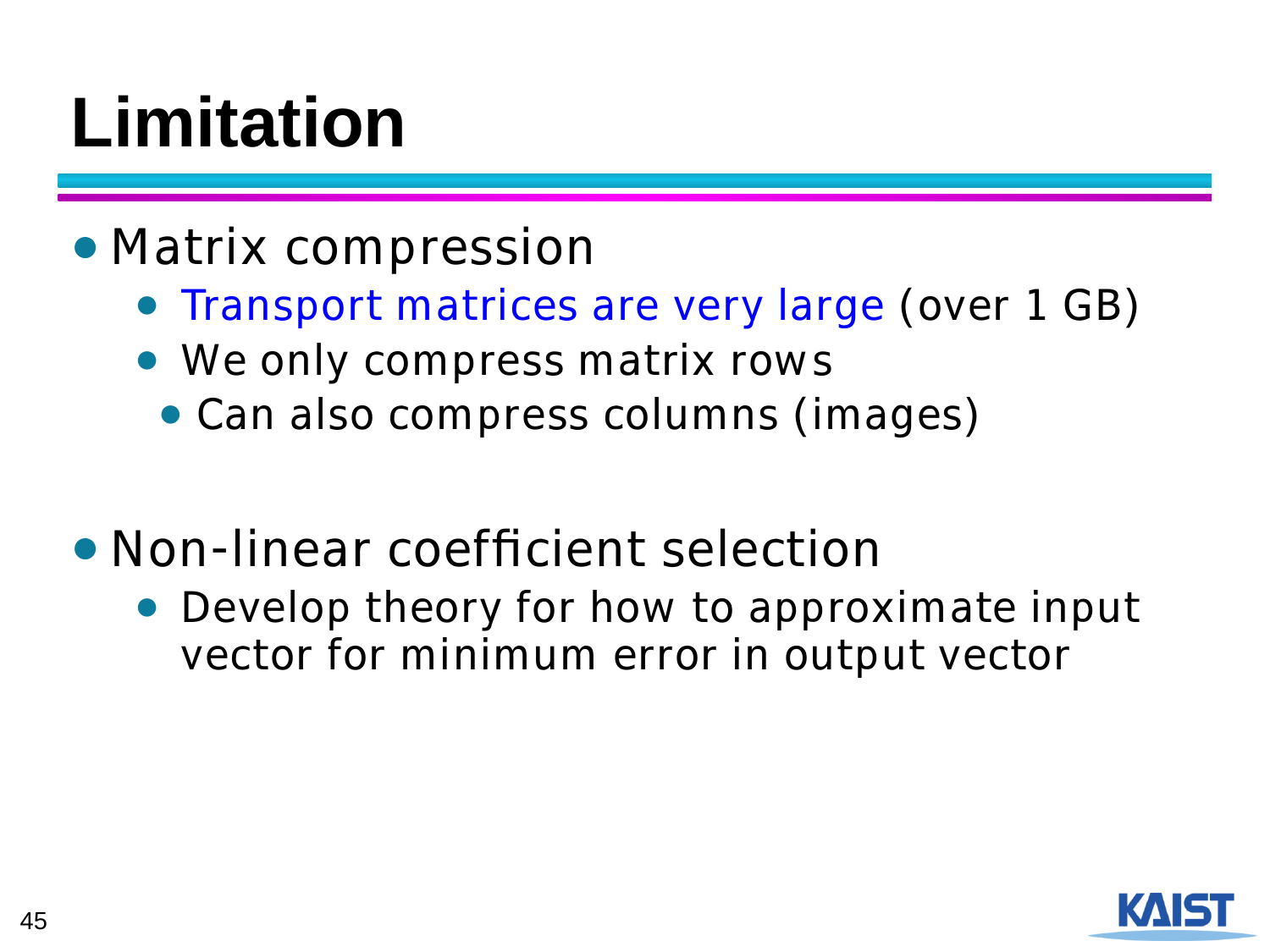

# Limitation
Matrix compression
Transport matrices are very large (over 1 GB)
We only compress matrix rows
Can also compress columns (images)

Non-linear coefficient selection
Develop theory for how to approximate input vector for minimum error in output vector